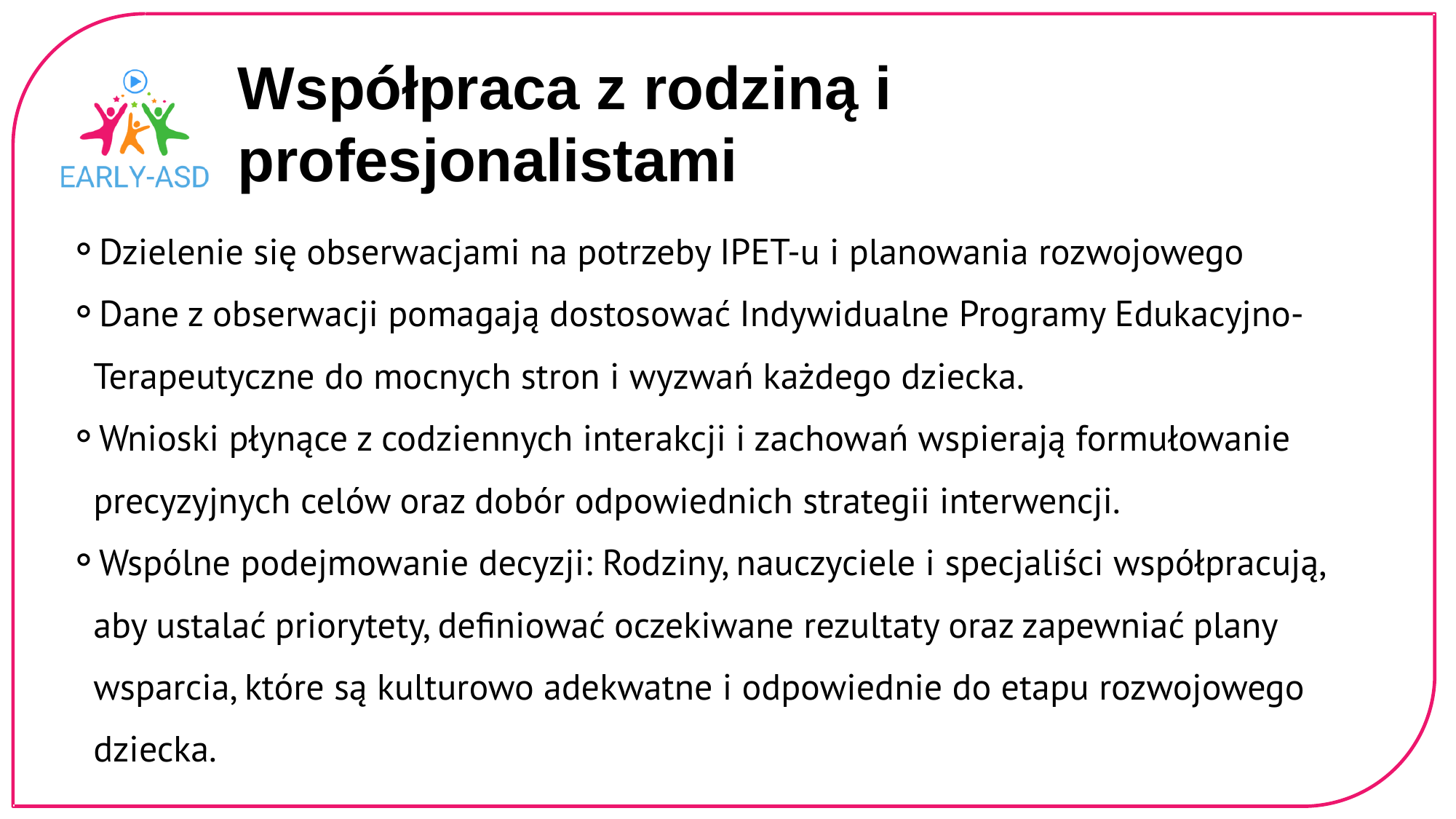

Współpraca z rodziną i profesjonalistami

Dzielenie się obserwacjami na potrzeby IPET-u i planowania rozwojowego
Dane z obserwacji pomagają dostosować Indywidualne Programy Edukacyjno-Terapeutyczne do mocnych stron i wyzwań każdego dziecka.
Wnioski płynące z codziennych interakcji i zachowań wspierają formułowanie precyzyjnych celów oraz dobór odpowiednich strategii interwencji.
Wspólne podejmowanie decyzji: Rodziny, nauczyciele i specjaliści współpracują, aby ustalać priorytety, definiować oczekiwane rezultaty oraz zapewniać plany wsparcia, które są kulturowo adekwatne i odpowiednie do etapu rozwojowego dziecka.